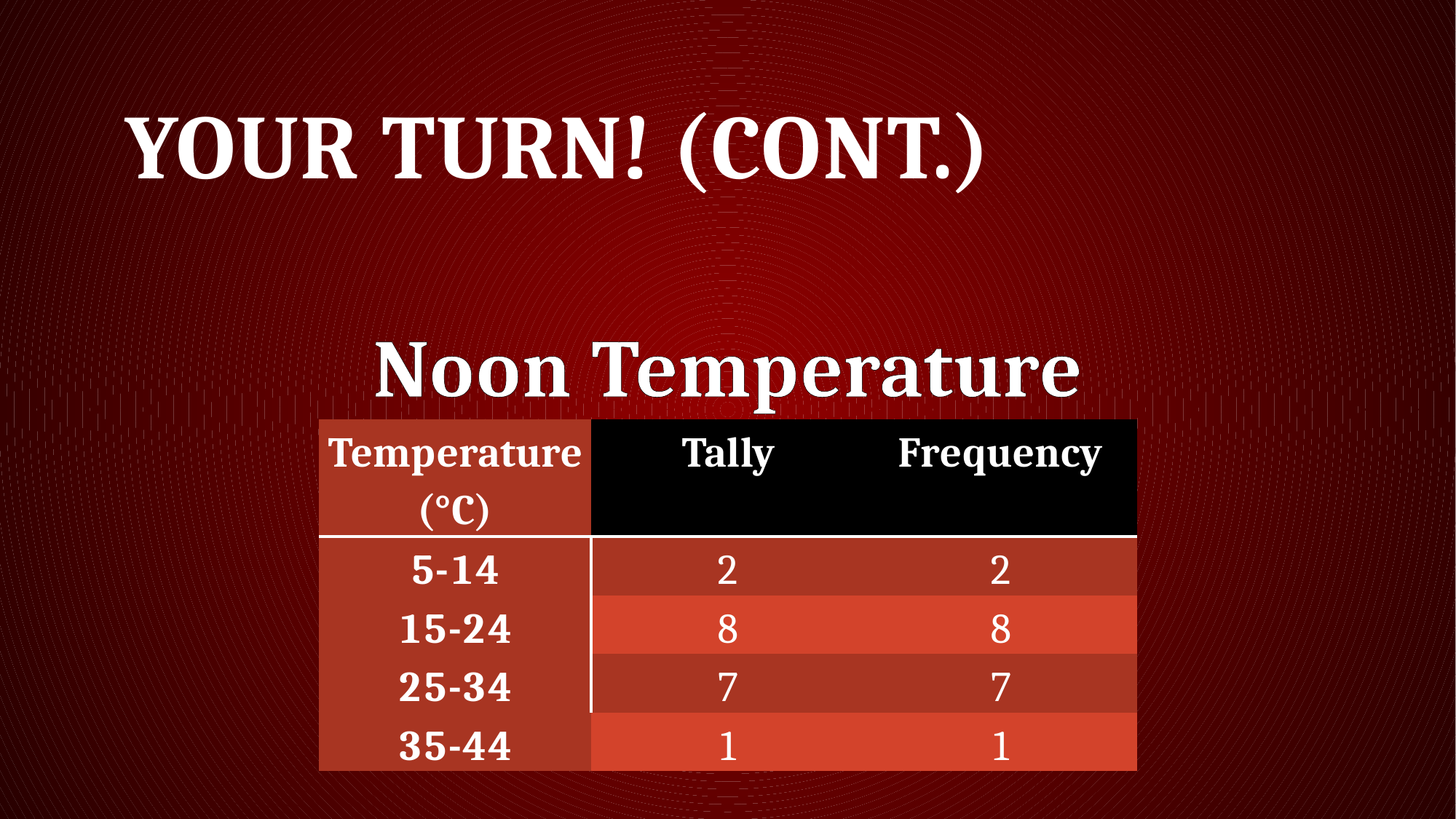

# Your turn! (cont.)
Noon Temperature
| Temperature (°C) | Tally | Frequency |
| --- | --- | --- |
| 5-14 | 2 | 2 |
| 15-24 | 8 | 8 |
| 25-34 | 7 | 7 |
| 35-44 | 1 | 1 |